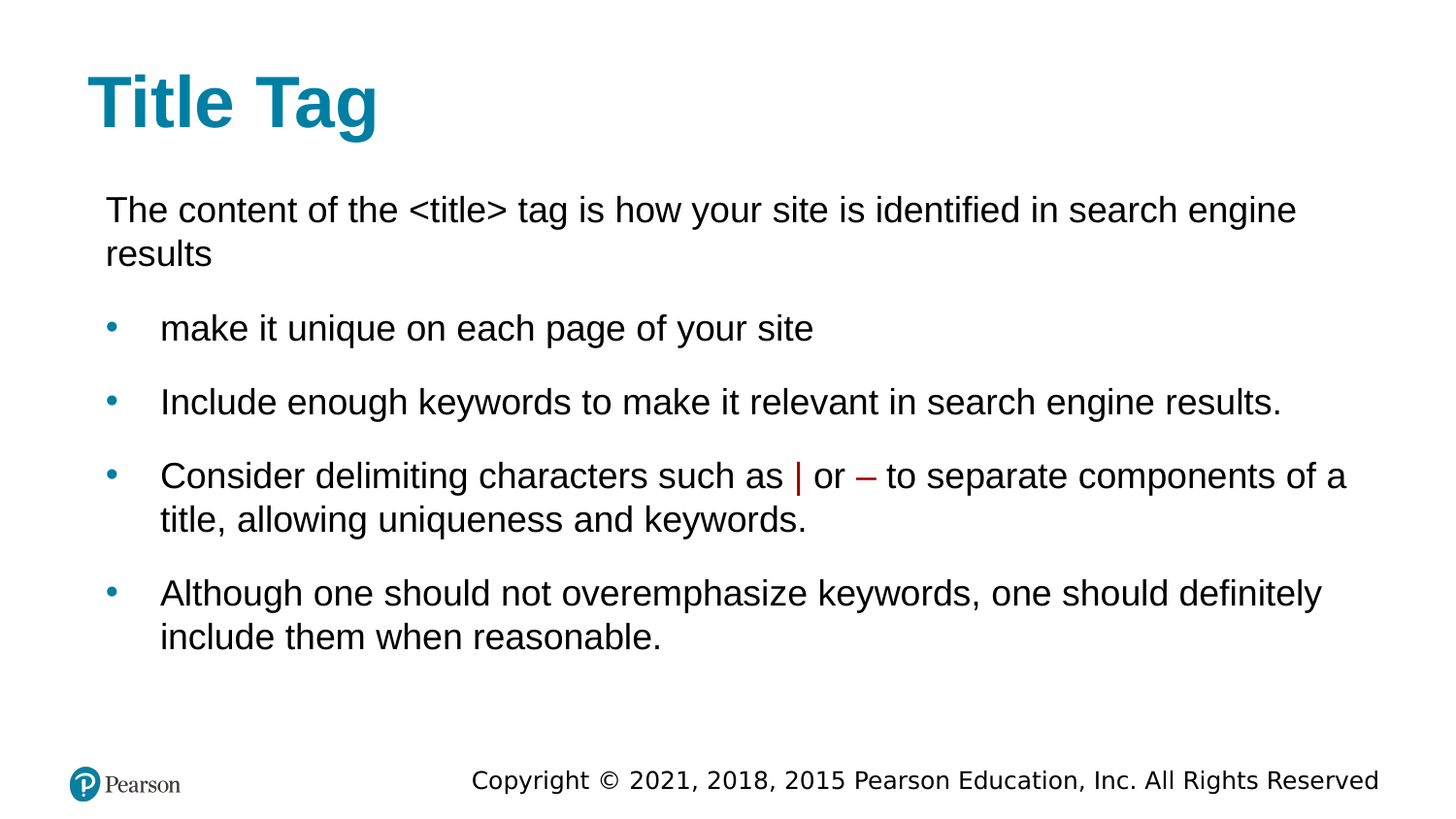

# Title Tag
The content of the <title> tag is how your site is identified in search engine results
make it unique on each page of your site
Include enough keywords to make it relevant in search engine results.
Consider delimiting characters such as | or – to separate components of a title, allowing uniqueness and keywords.
Although one should not overemphasize keywords, one should definitely include them when reasonable.